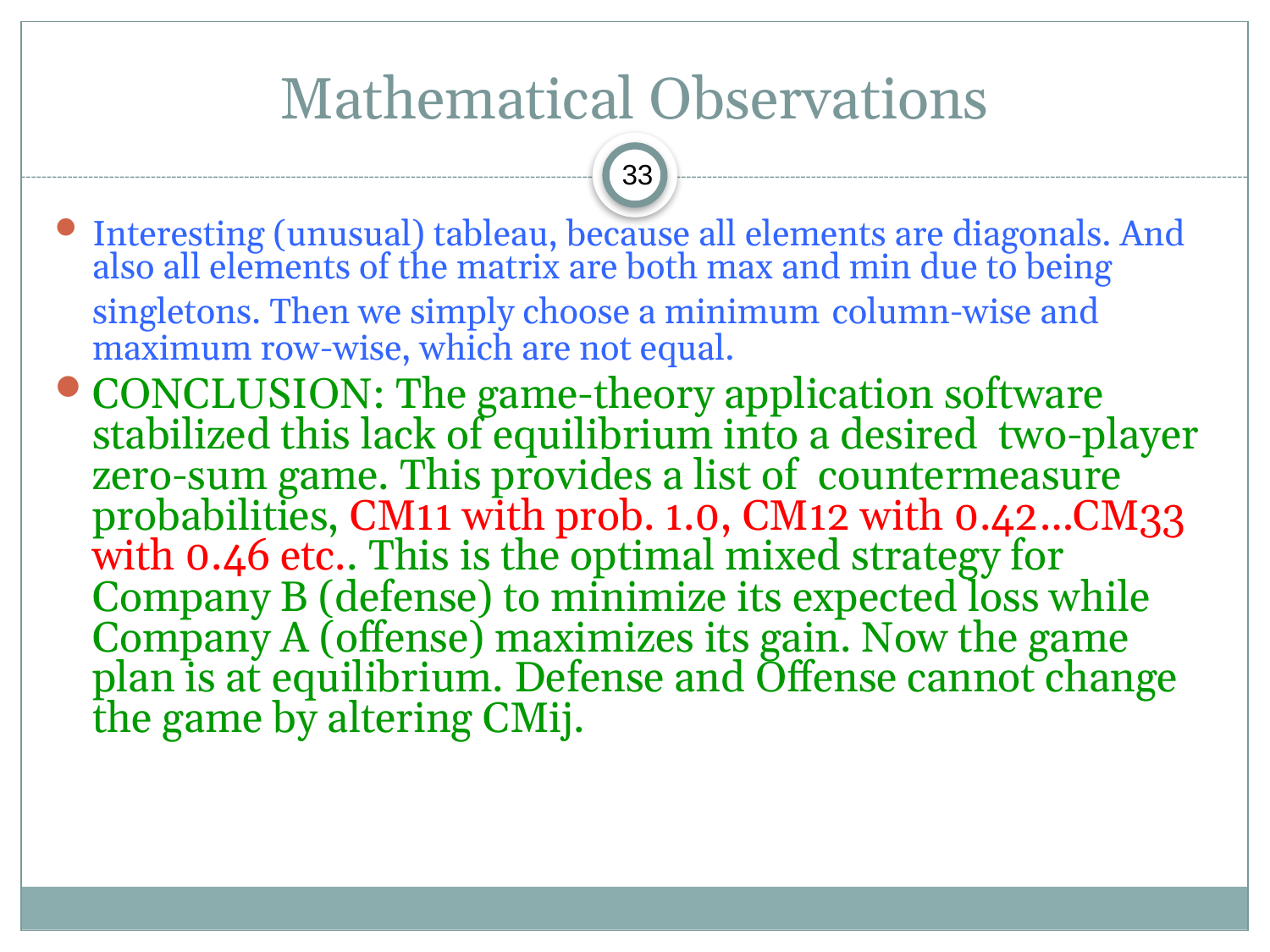

# Mathematical Observations
33
Interesting (unusual) tableau, because all elements are diagonals. And also all elements of the matrix are both max and min due to being singletons. Then we simply choose a minimum column-wise and maximum row-wise, which are not equal.
CONCLUSION: The game-theory application software stabilized this lack of equilibrium into a desired  two-player zero-sum game. This provides a list of  countermeasure probabilities, CM11 with prob. 1.0, CM12 with 0.42…CM33 with 0.46 etc.. This is the optimal mixed strategy for Company B (defense) to minimize its expected loss while Company A (offense) maximizes its gain. Now the game plan is at equilibrium. Defense and Offense cannot change the game by altering CMij.